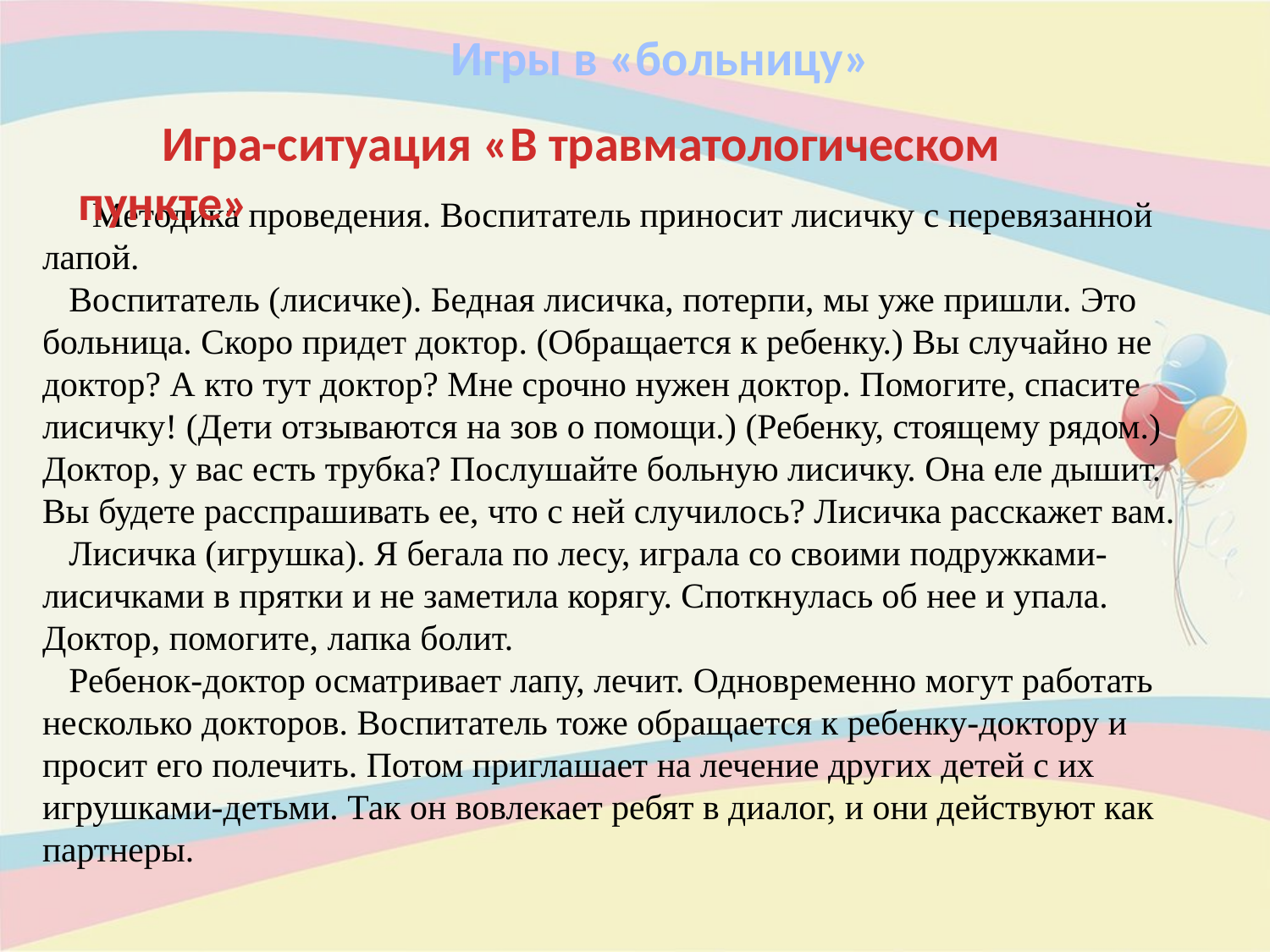

Игры в «больницу»
   Игра-ситуация «В травматологическом пункте»
Методика проведения. Воспитатель приносит лисичку с перевязанной лапой.
   Воспитатель (лисичке). Бедная лисичка, потерпи, мы уже пришли. Это больница. Скоро придет доктор. (Обращается к ребенку.) Вы случайно не доктор? А кто тут доктор? Мне срочно нужен доктор. Помогите, спасите лисичку! (Дети отзываются на зов о помощи.) (Ребенку, стоящему рядом.) Доктор, у вас есть трубка? Послушайте больную лисичку. Она еле дышит. Вы будете расспрашивать ее, что с ней случилось? Лисичка расскажет вам.
   Лисичка (игрушка). Я бегала по лесу, играла со своими подружками-лисичками в прятки и не заметила корягу. Споткнулась об нее и упала. Доктор, помогите, лапка болит.
   Ребенок-доктор осматривает лапу, лечит. Одновременно могут работать несколько докторов. Воспитатель тоже обращается к ребенку-доктору и просит его полечить. Потом приглашает на лечение других детей с их игрушками-детьми. Так он вовлекает ребят в диалог, и они действуют как партнеры.